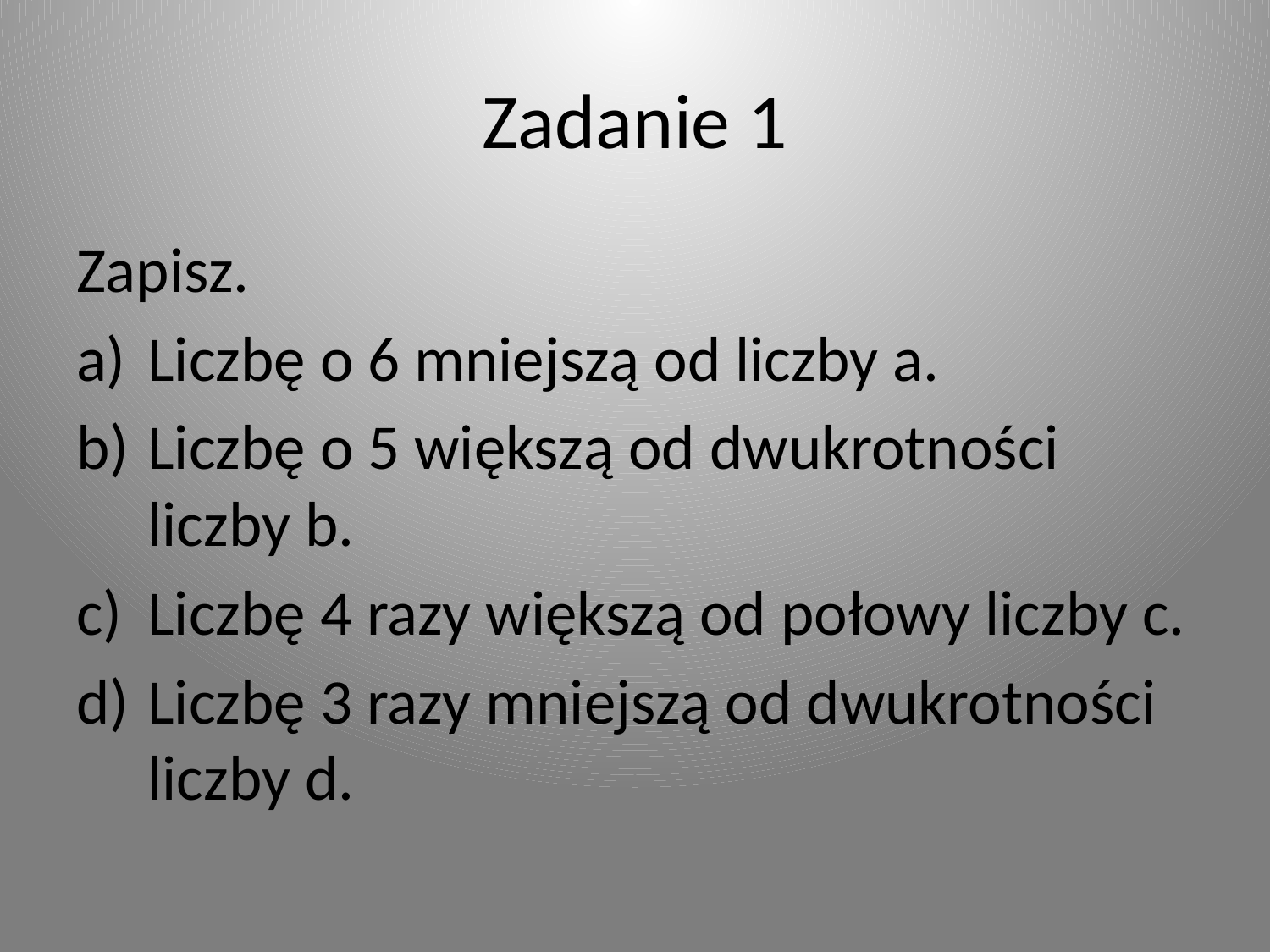

# Zadanie 1
Zapisz.
Liczbę o 6 mniejszą od liczby a.
Liczbę o 5 większą od dwukrotności liczby b.
Liczbę 4 razy większą od połowy liczby c.
Liczbę 3 razy mniejszą od dwukrotności liczby d.